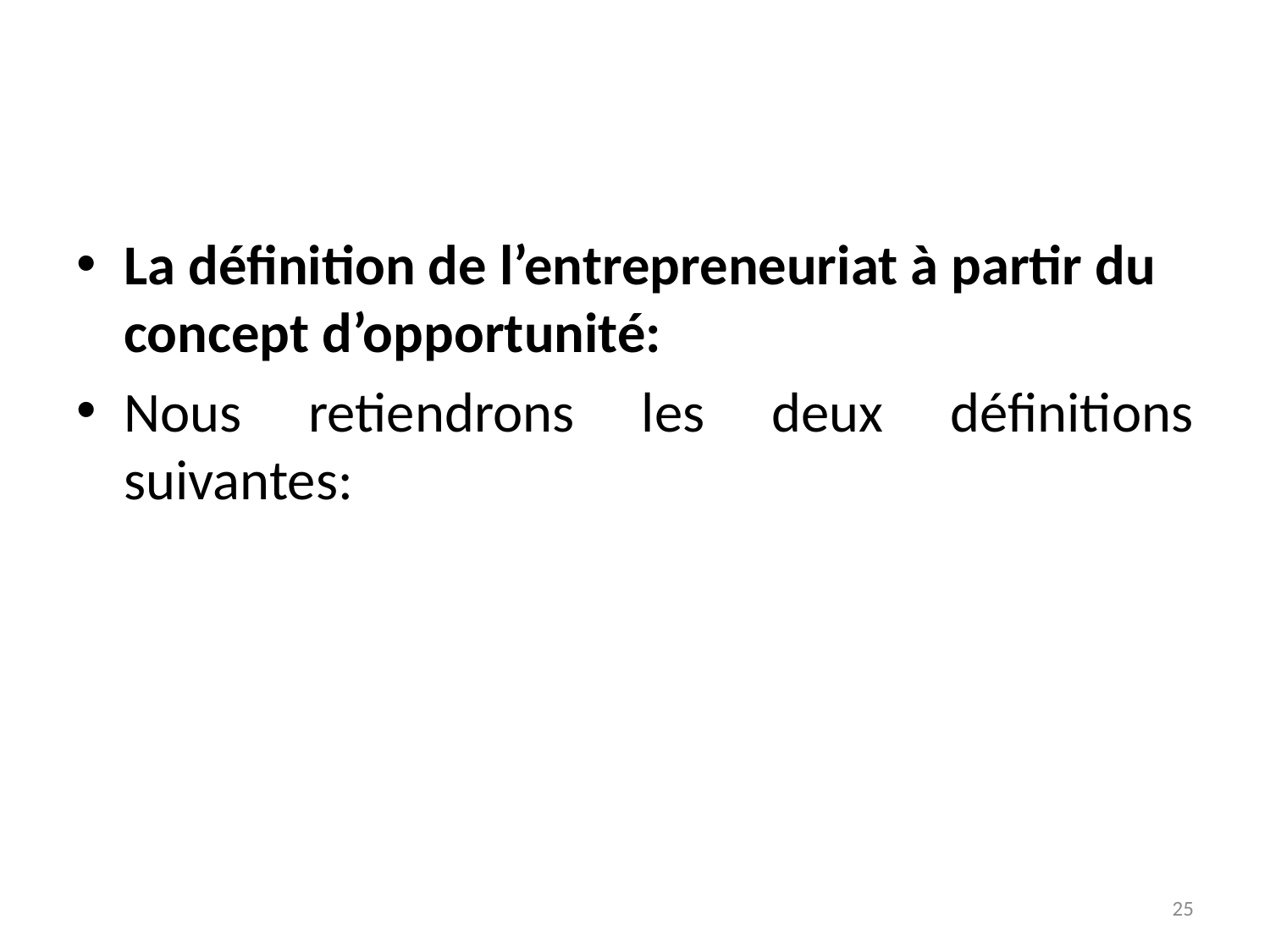

#
La définition de l’entrepreneuriat à partir du concept d’opportunité:
Nous retiendrons les deux définitions suivantes:
25